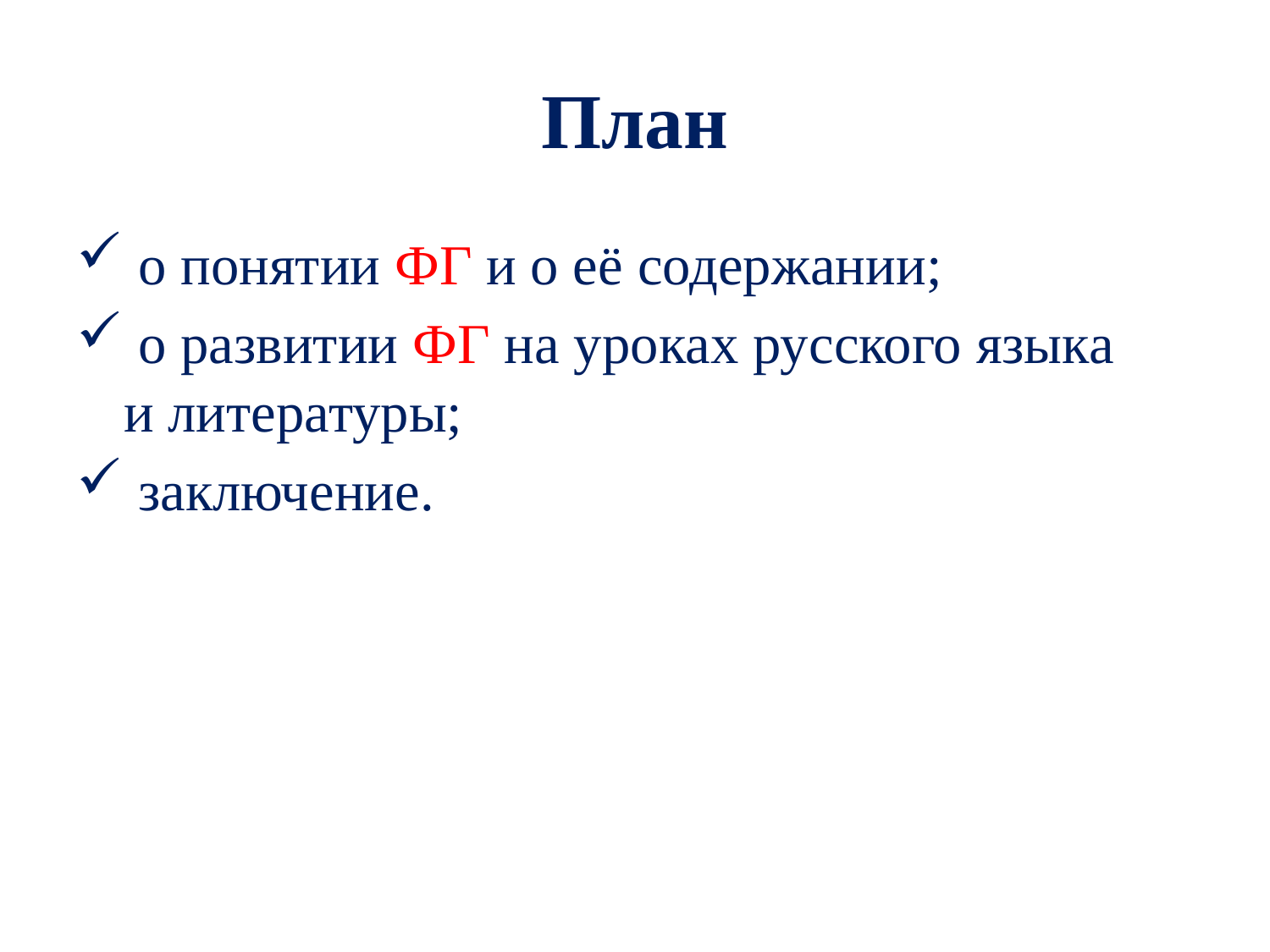

# План
 о понятии ФГ и о её содержании;
 о развитии ФГ на уроках русского языка     и литературы;
 заключение.